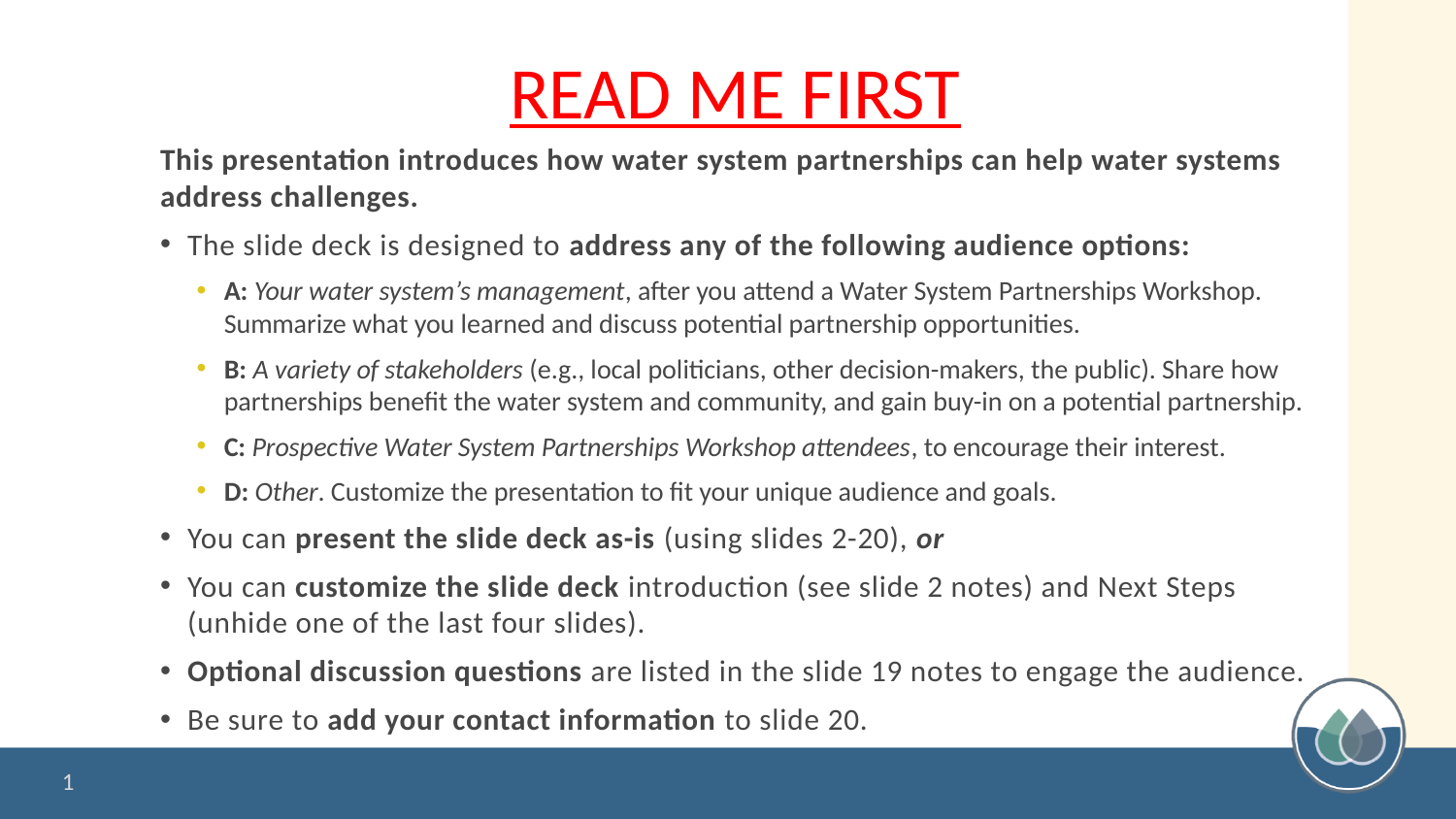

# READ ME FIRST
This presentation introduces how water system partnerships can help water systems address challenges.
The slide deck is designed to address any of the following audience options:
A: Your water system’s management, after you attend a Water System Partnerships Workshop. Summarize what you learned and discuss potential partnership opportunities.
B: A variety of stakeholders (e.g., local politicians, other decision-makers, the public). Share how partnerships benefit the water system and community, and gain buy-in on a potential partnership.
C: Prospective Water System Partnerships Workshop attendees, to encourage their interest.
D: Other. Customize the presentation to fit your unique audience and goals.
You can present the slide deck as-is (using slides 2-20), or
You can customize the slide deck introduction (see slide 2 notes) and Next Steps (unhide one of the last four slides).
Optional discussion questions are listed in the slide 19 notes to engage the audience.
Be sure to add your contact information to slide 20.
1